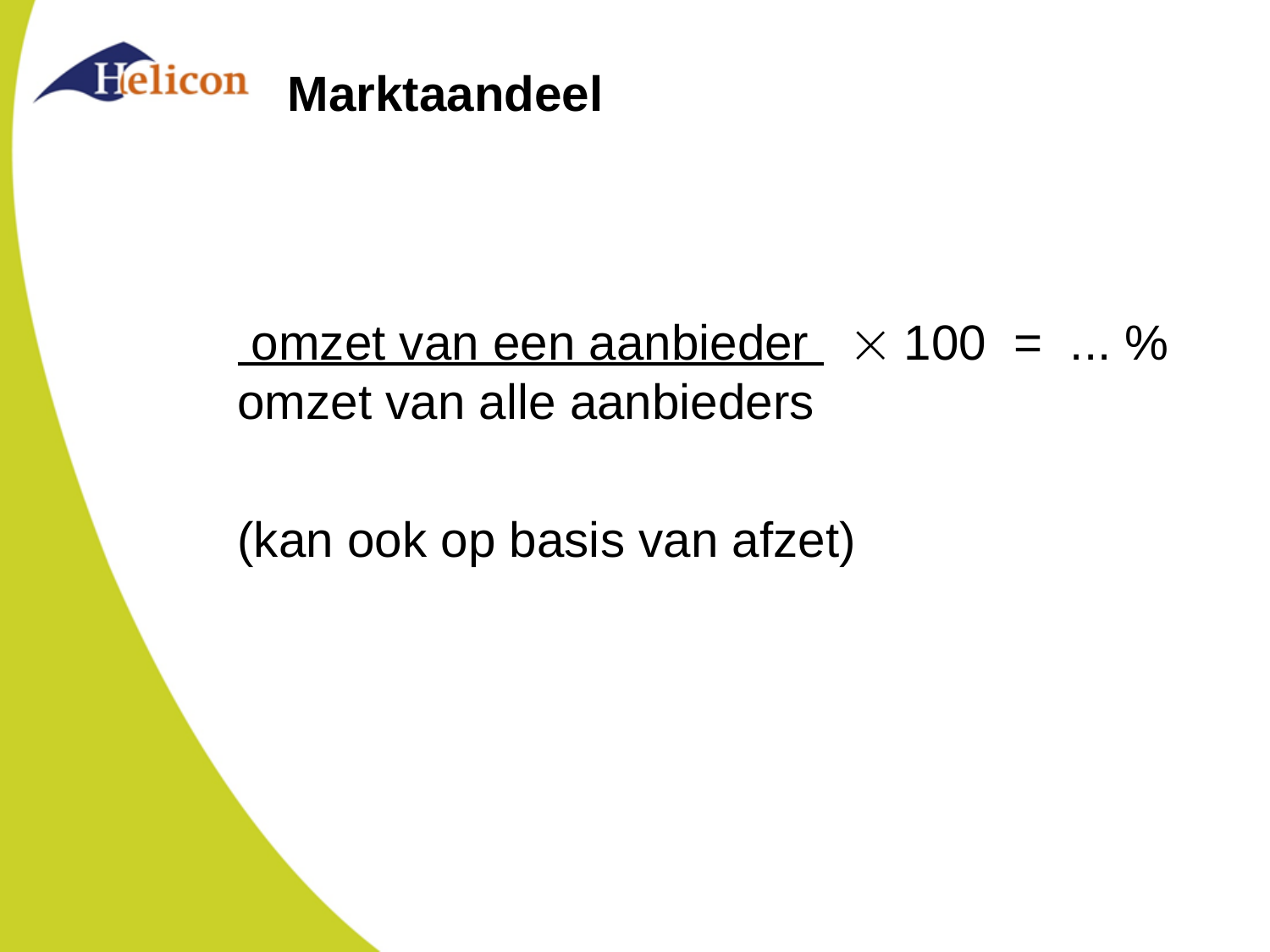

# Marktaandeel

 omzet van een aanbieder   × 100  =  ... %
omzet van alle aanbieders

(kan ook op basis van afzet)